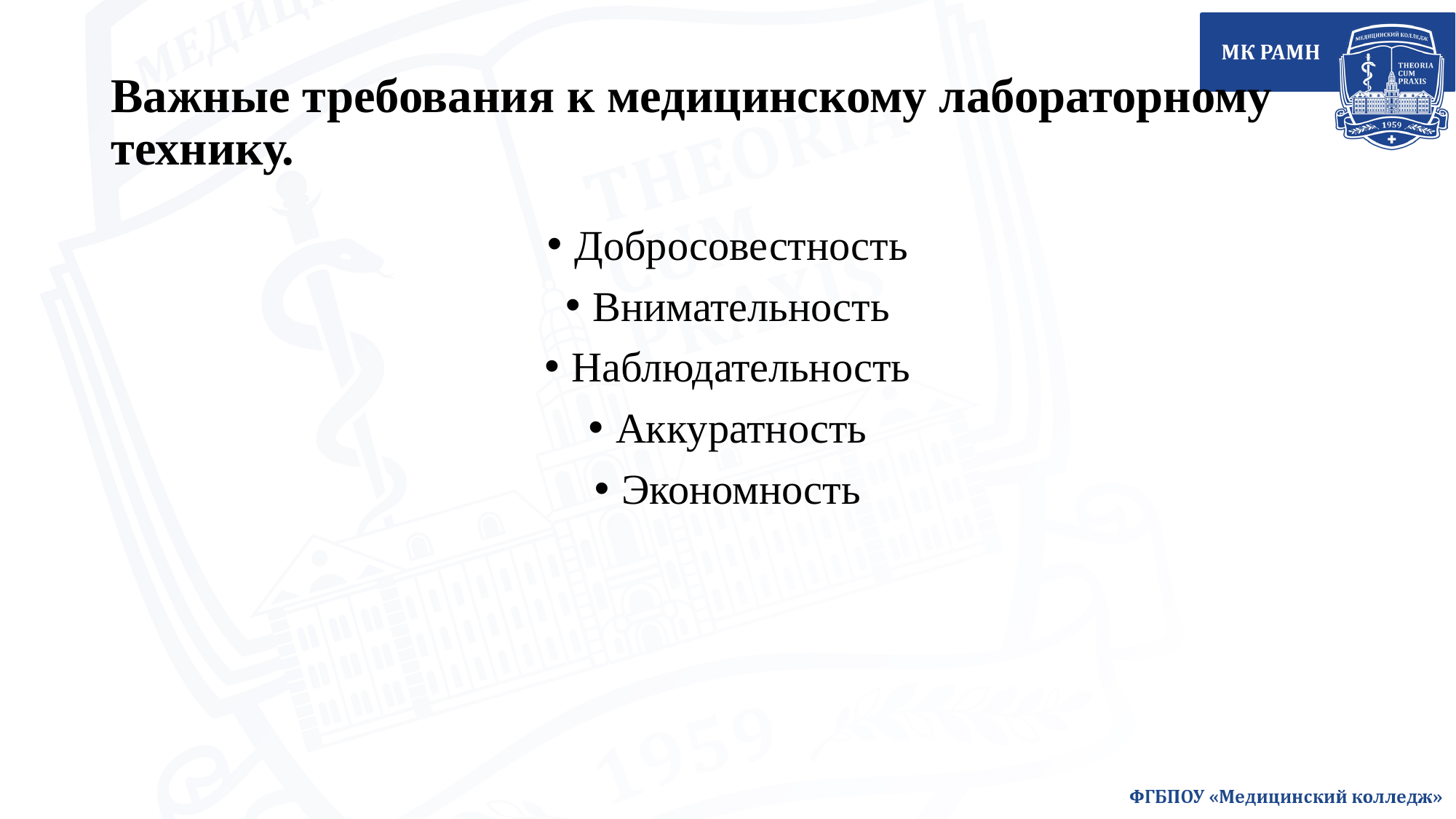

# Важные требования к медицинскому лабораторному технику.
Добросовестность
Внимательность
Наблюдательность
Аккуратность
Экономность